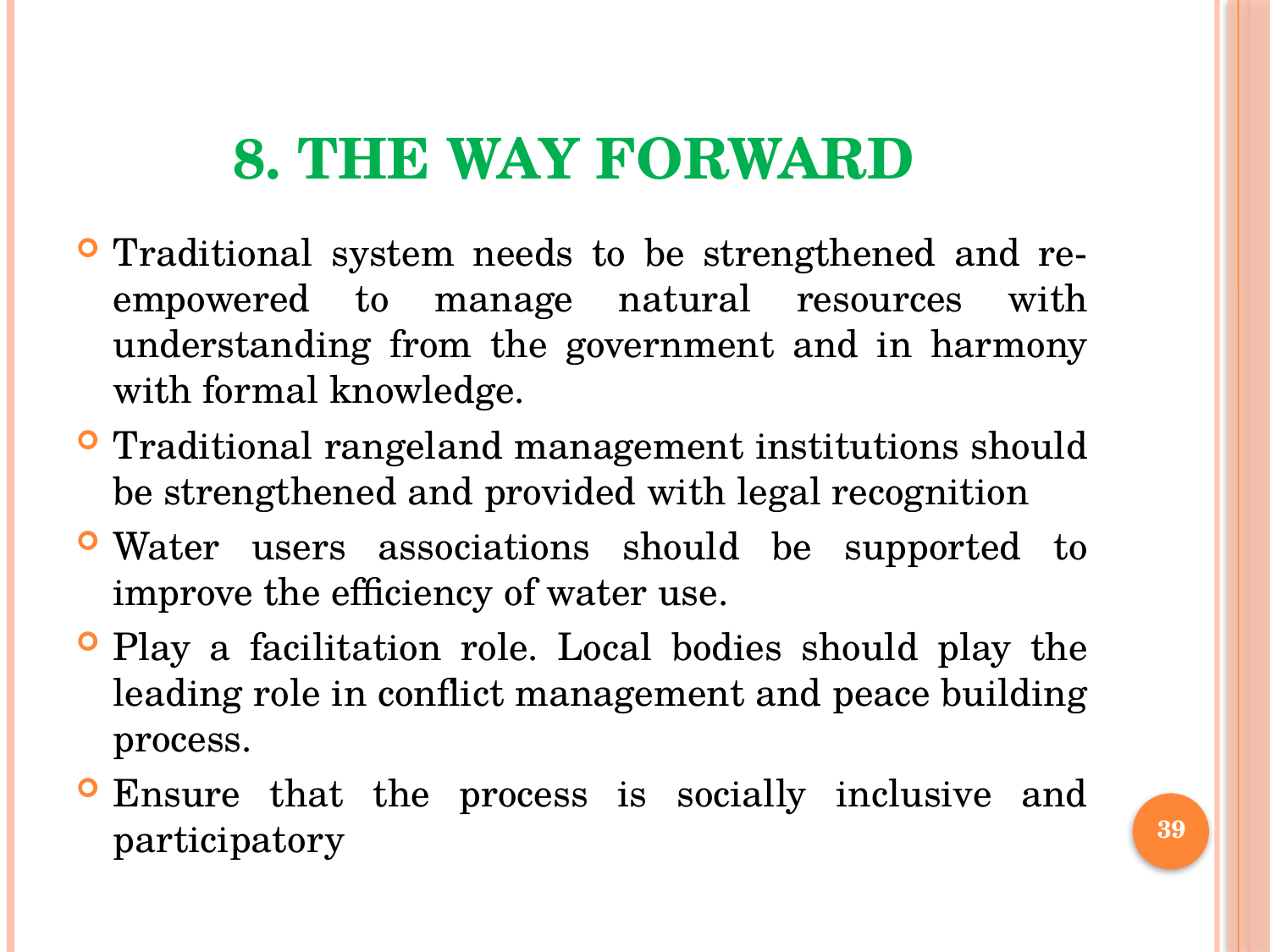

# 8. The Way Forward
Traditional system needs to be strengthened and re-empowered to manage natural resources with understanding from the government and in harmony with formal knowledge.
Traditional rangeland management institutions should be strengthened and provided with legal recognition
Water users associations should be supported to improve the efficiency of water use.
Play a facilitation role. Local bodies should play the leading role in conflict management and peace building process.
Ensure that the process is socially inclusive and participatory
39